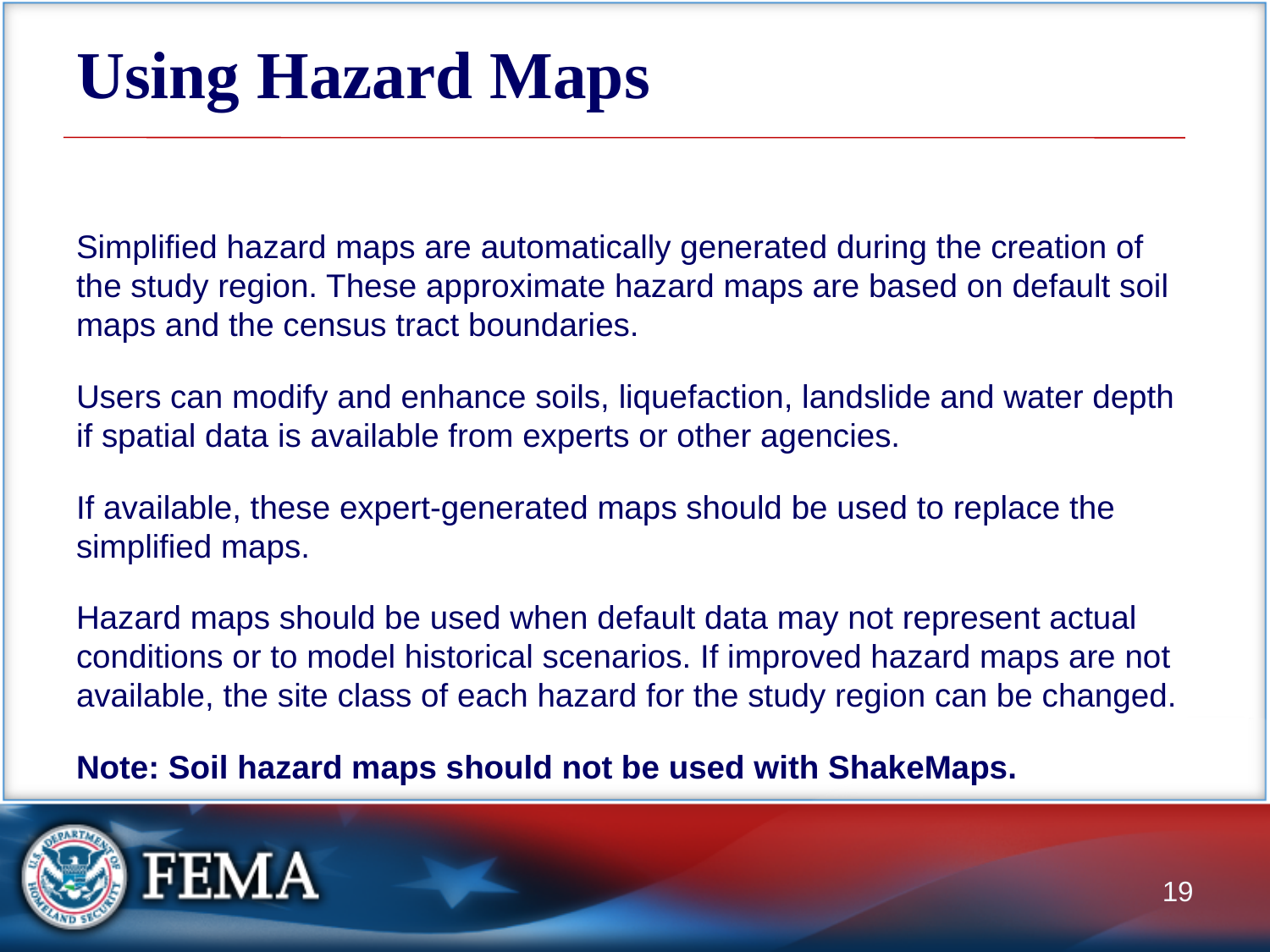

# Using Hazard Maps

Simplified hazard maps are automatically generated during the creation of the study region. These approximate hazard maps are based on default soil maps and the census tract boundaries.
Users can modify and enhance soils, liquefaction, landslide and water depth if spatial data is available from experts or other agencies.
If available, these expert-generated maps should be used to replace the simplified maps.
Hazard maps should be used when default data may not represent actual conditions or to model historical scenarios. If improved hazard maps are not available, the site class of each hazard for the study region can be changed.
Note: Soil hazard maps should not be used with ShakeMaps.
19